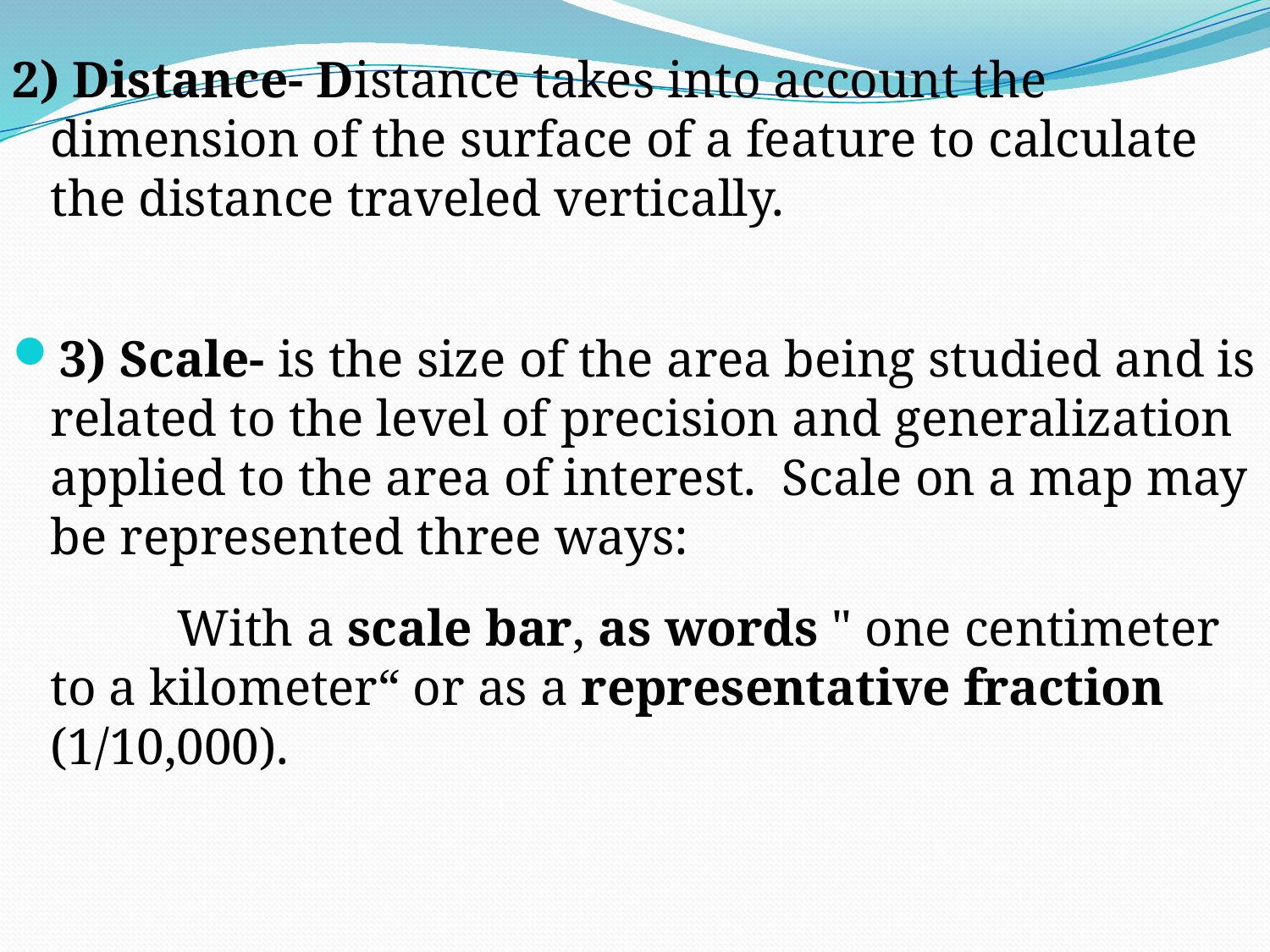

2) Distance- Distance takes into account the dimension of the surface of a feature to calculate the distance traveled vertically.

3) Scale- is the size of the area being studied and is related to the level of precision and generalization applied to the area of interest.  Scale on a map may be represented three ways:

		With a scale bar, as words " one centimeter to a kilometer“ or as a representative fraction (1/10,000).